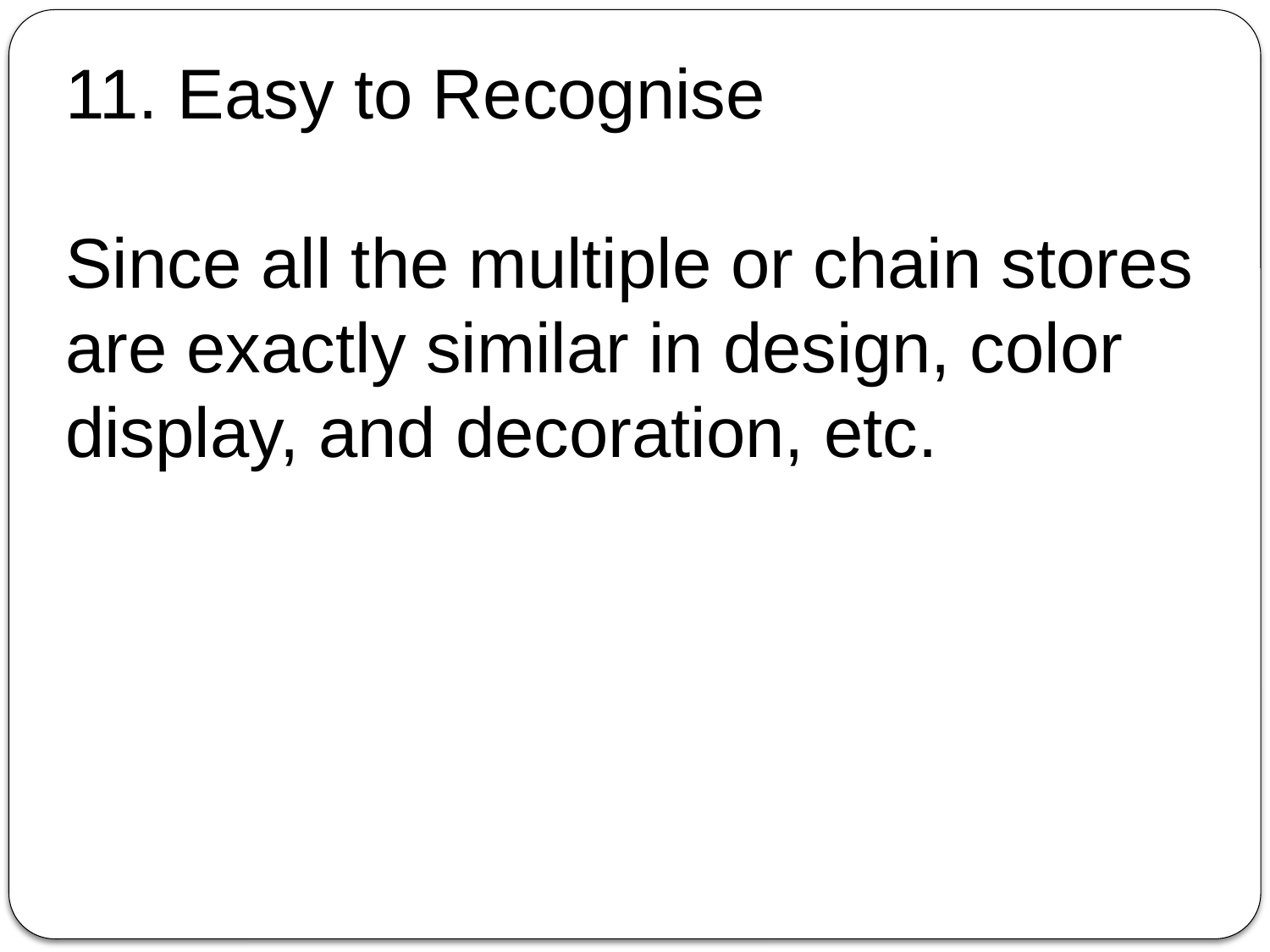

11. Easy to Recognise

Since all the multiple or chain stores are exactly similar in design, color display, and decoration, etc.